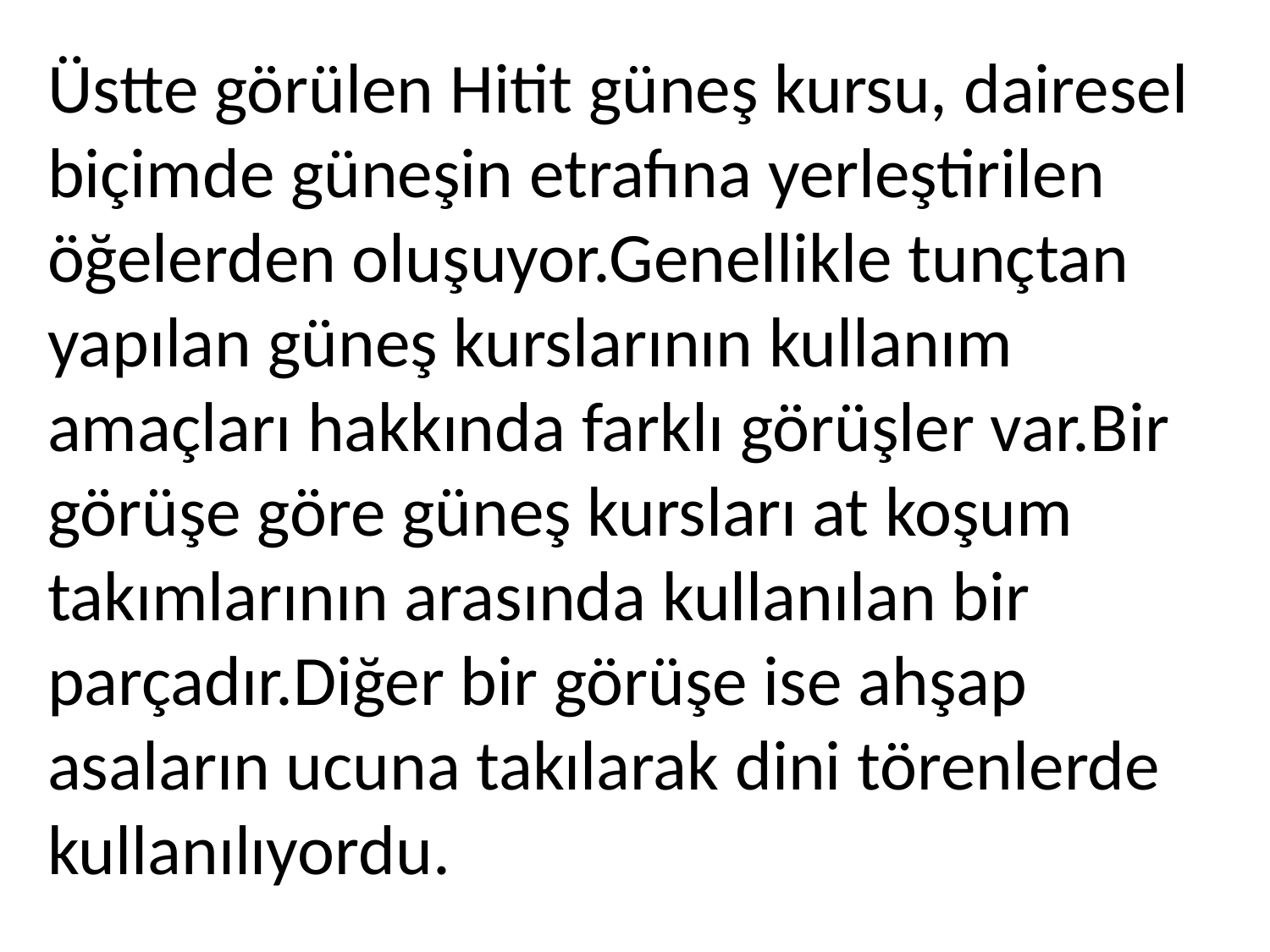

Üstte görülen Hitit güneş kursu, dairesel biçimde güneşin etrafına yerleştirilen öğelerden oluşuyor.Genellikle tunçtan yapılan güneş kurslarının kullanım amaçları hakkında farklı görüşler var.Bir görüşe göre güneş kursları at koşum takımlarının arasında kullanılan bir parçadır.Diğer bir görüşe ise ahşap asaların ucuna takılarak dini törenlerde kullanılıyordu.